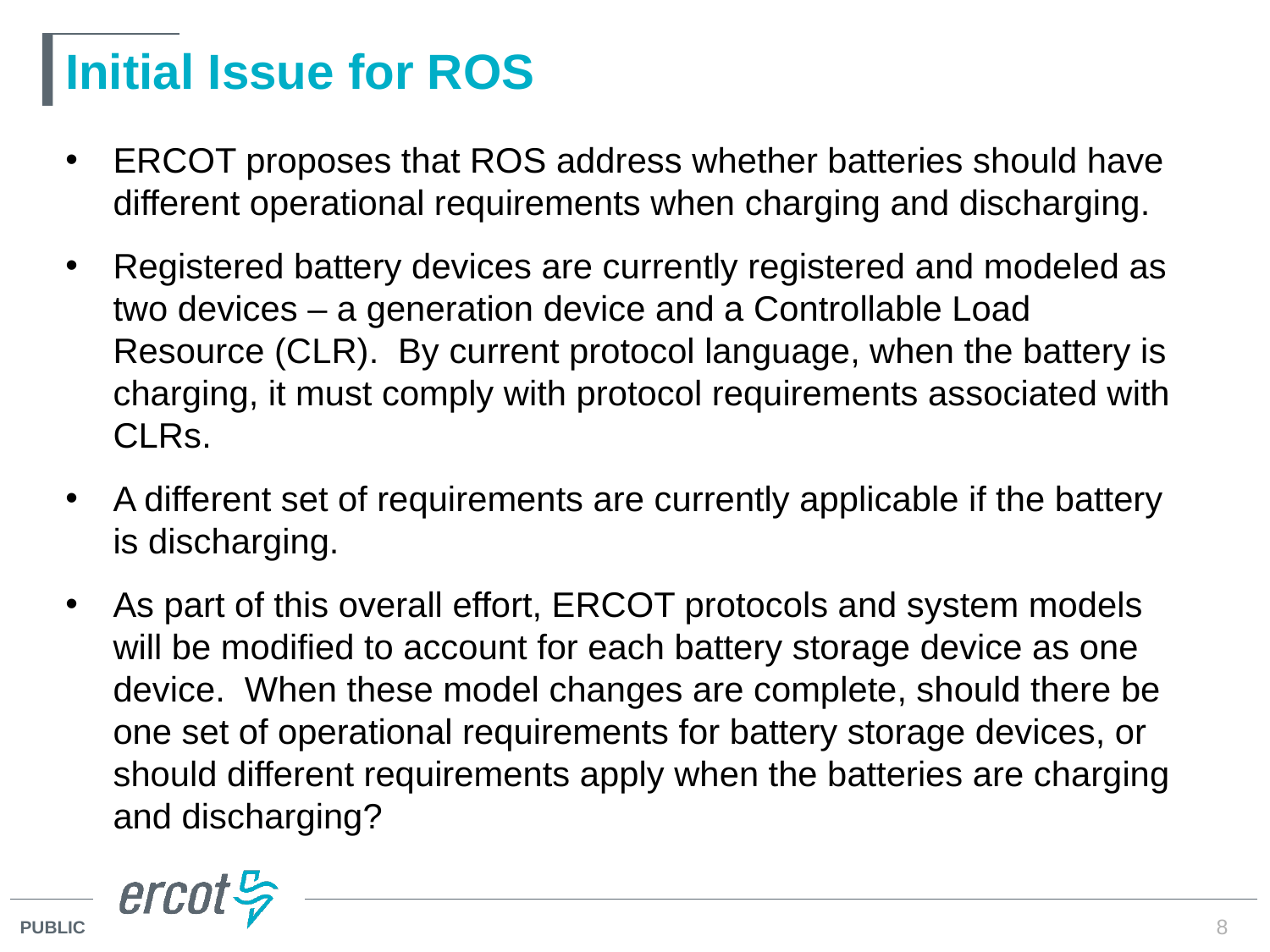

# Initial Issue for ROS
ERCOT proposes that ROS address whether batteries should have different operational requirements when charging and discharging.
Registered battery devices are currently registered and modeled as two devices – a generation device and a Controllable Load Resource (CLR).  By current protocol language, when the battery is charging, it must comply with protocol requirements associated with CLRs.
A different set of requirements are currently applicable if the battery is discharging.
As part of this overall effort, ERCOT protocols and system models will be modified to account for each battery storage device as one device.  When these model changes are complete, should there be one set of operational requirements for battery storage devices, or should different requirements apply when the batteries are charging and discharging?
8